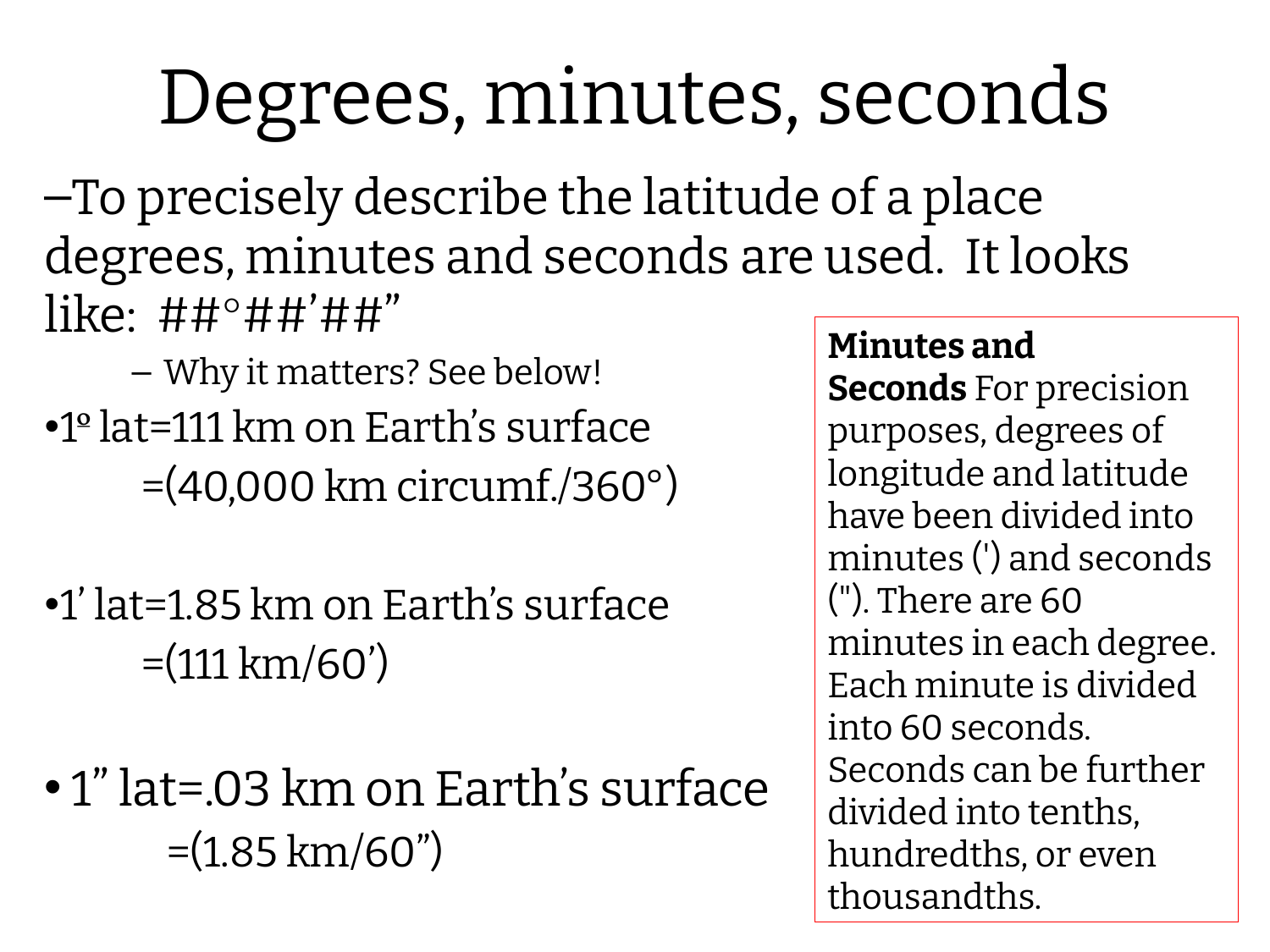

# Degrees, minutes, seconds
To precisely describe the latitude of a place degrees, minutes and seconds are used.  It looks like:  ##°##’##”
Why it matters? See below!
1º lat=111 km on Earth’s surface
    =(40,000 km circumf./360°)

1’ lat=1.85 km on Earth’s surface
    =(111 km/60’)

 1” lat=.03 km on Earth’s surface
       =(1.85 km/60”)

Minutes and Seconds For precision purposes, degrees of longitude and latitude have been divided into minutes (') and seconds ("). There are 60 minutes in each degree. Each minute is divided into 60 seconds. Seconds can be further divided into tenths, hundredths, or even thousandths.